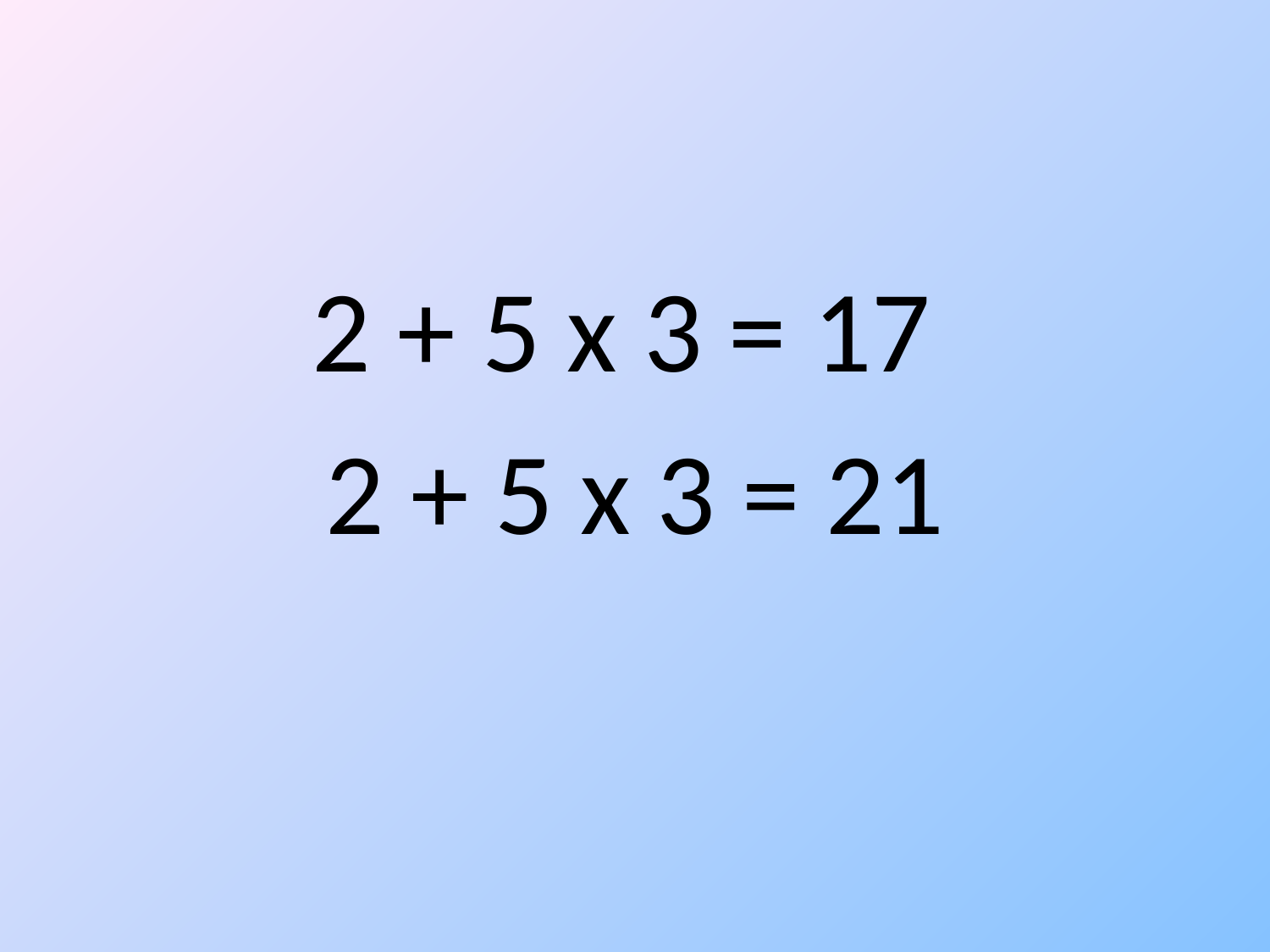

#

2 + 5 х 3 = 17
2 + 5 х 3 = 21